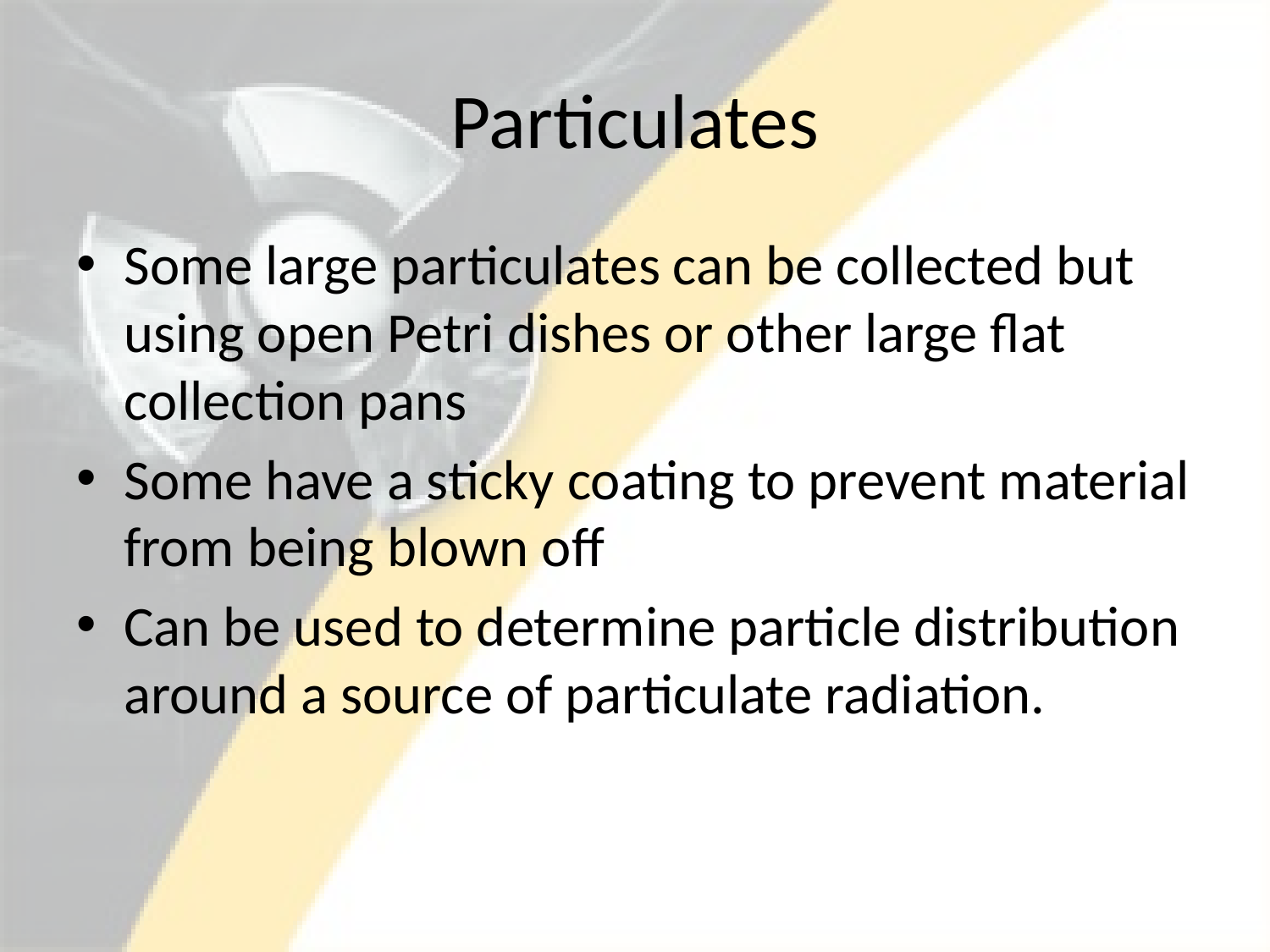

# Particulates
Some large particulates can be collected but using open Petri dishes or other large flat collection pans
Some have a sticky coating to prevent material from being blown off
Can be used to determine particle distribution around a source of particulate radiation.